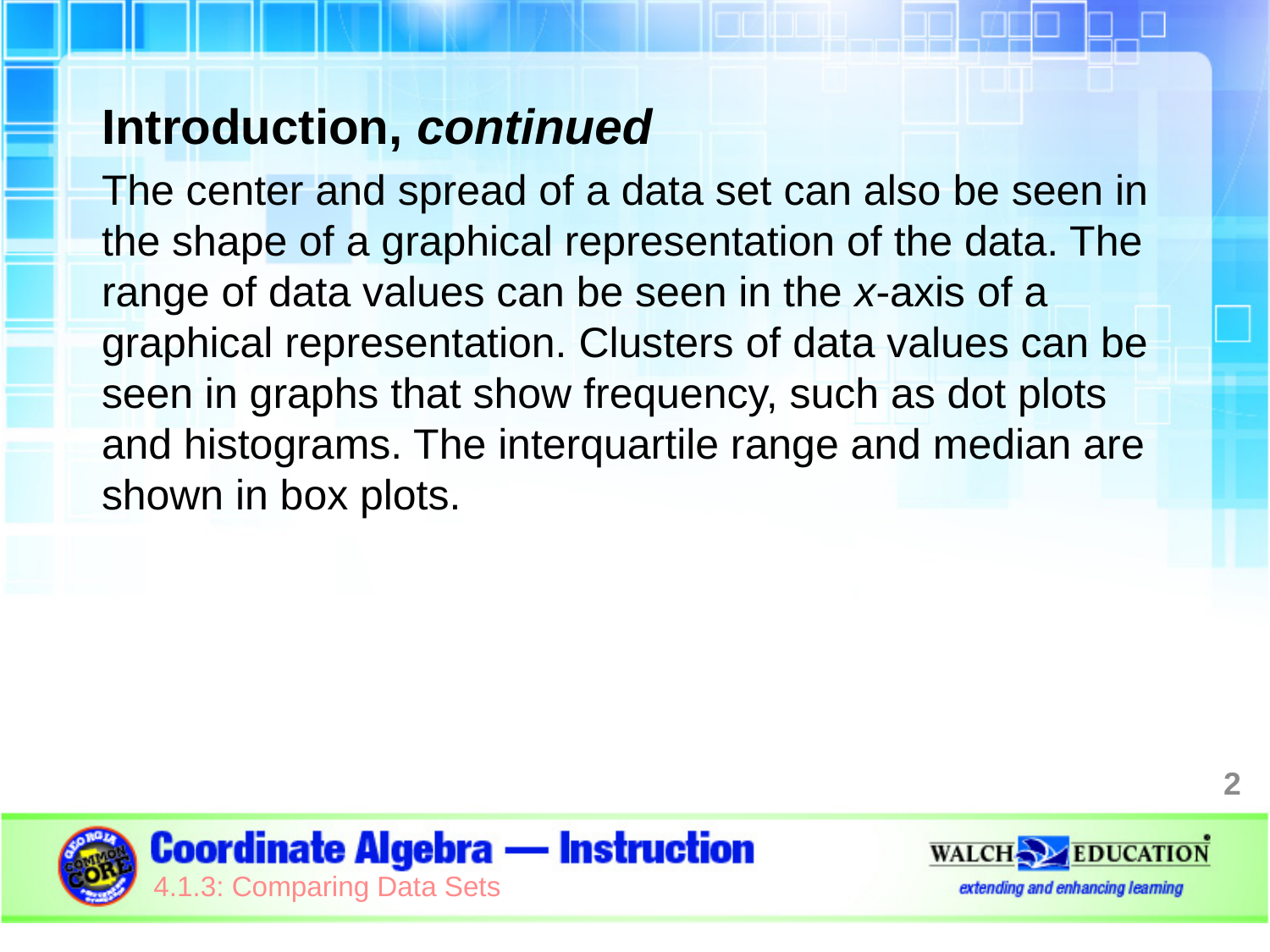

Introduction, continued
The center and spread of a data set can also be seen in the shape of a graphical representation of the data. The range of data values can be seen in the x-axis of a graphical representation. Clusters of data values can be seen in graphs that show frequency, such as dot plots and histograms. The interquartile range and median are shown in box plots.

2
4.1.3: Comparing Data Sets